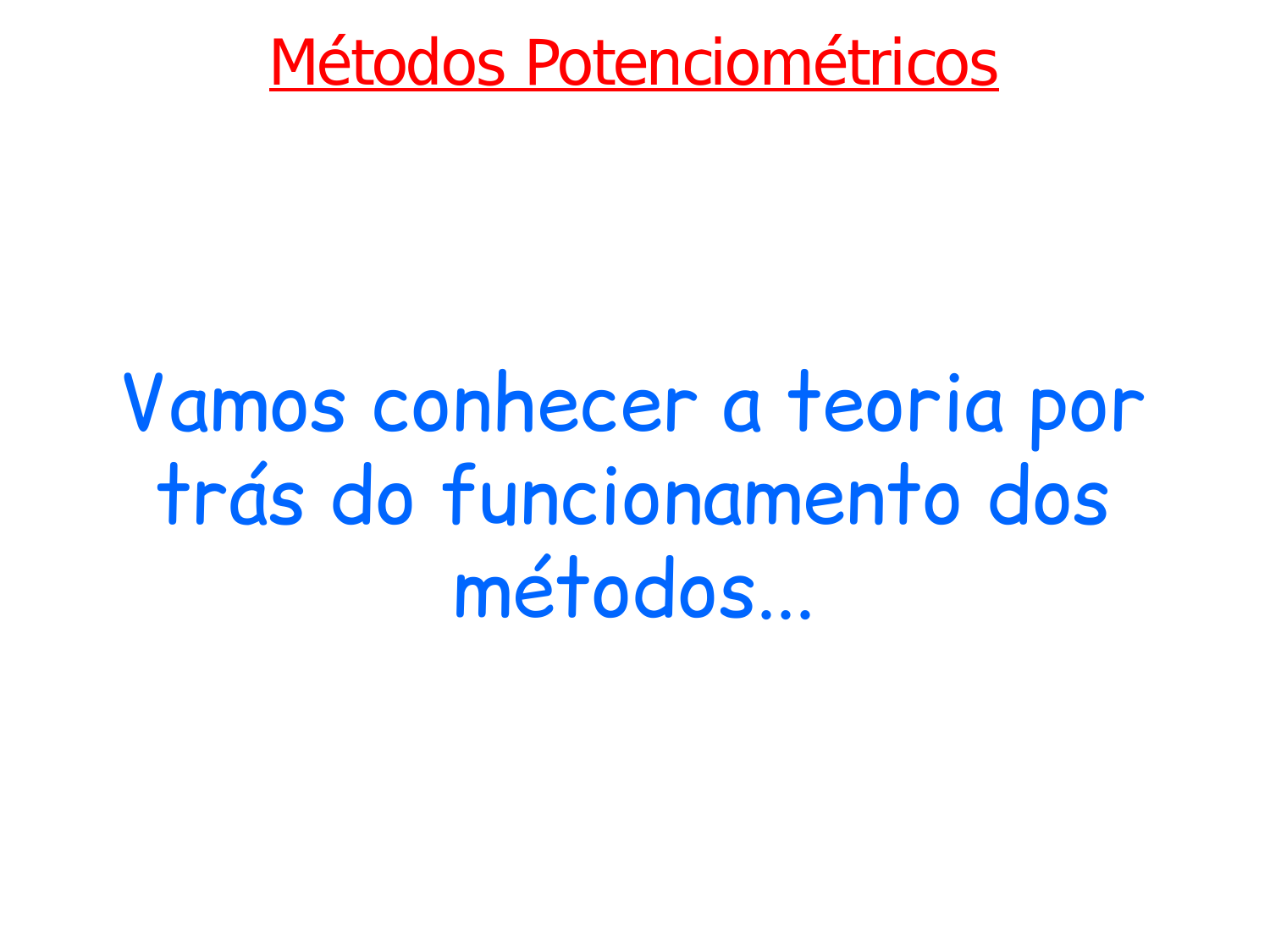

Métodos Potenciométricos
Vamos conhecer a teoria por trás do funcionamento dos métodos...